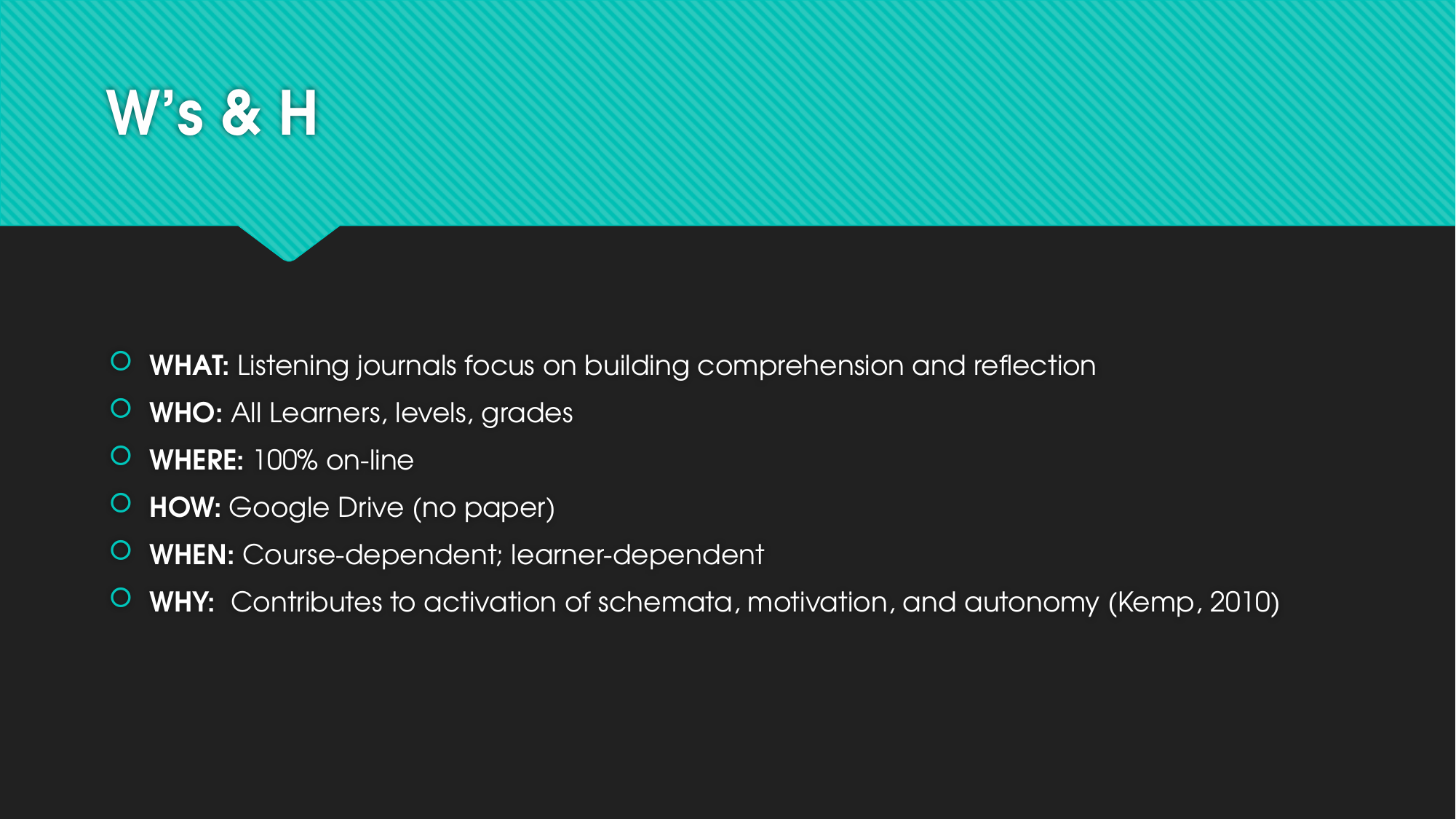

# W’s & H
WHAT: Listening journals focus on building comprehension and reflection
WHO: All Learners, levels, grades
WHERE: 100% on-line
HOW: Google Drive (no paper)
WHEN: Course-dependent; learner-dependent
WHY:  Contributes to activation of schemata, motivation, and autonomy (Kemp, 2010)